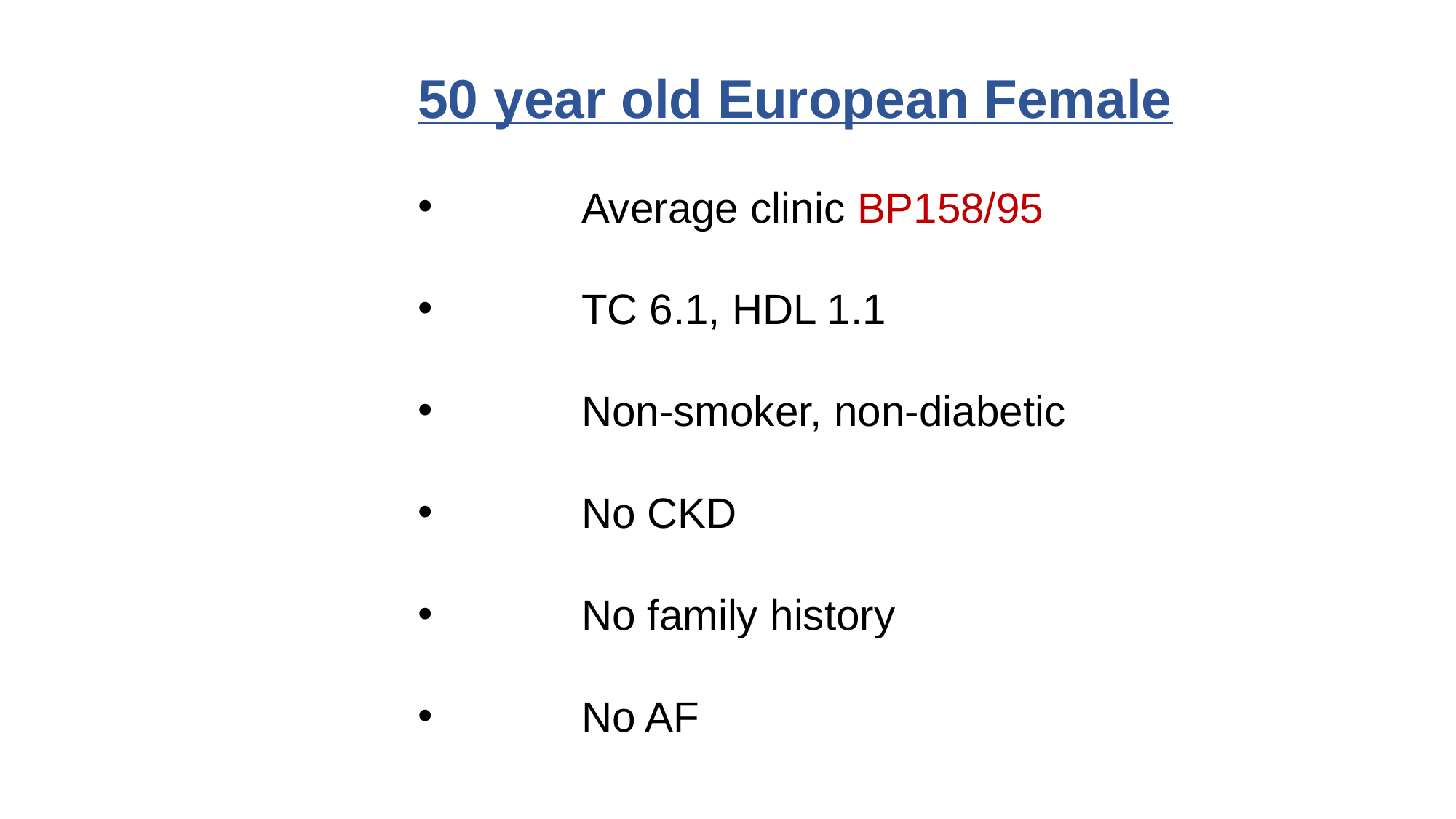

50 year old European Female

	Average clinic BP158/95

	TC 6.1, HDL 1.1

	Non-smoker, non-diabetic

	No CKD

	No family history

	No AF